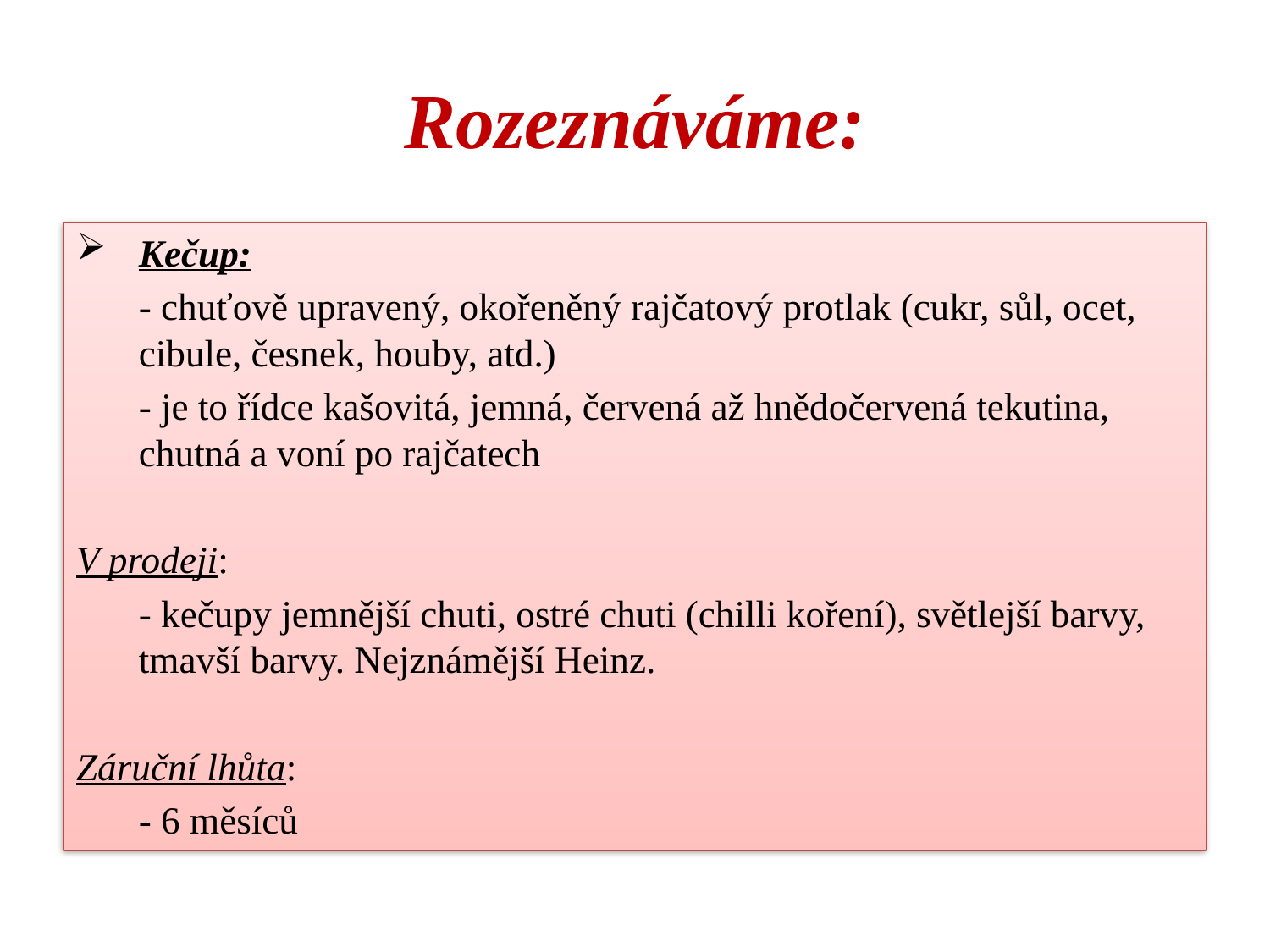

# Rozeznáváme:
Kečup:
	- chuťově upravený, okořeněný rajčatový protlak (cukr, sůl, ocet, cibule, česnek, houby, atd.)
	- je to řídce kašovitá, jemná, červená až hnědočervená tekutina, chutná a voní po rajčatech

V prodeji:
	- kečupy jemnější chuti, ostré chuti (chilli koření), světlejší barvy, tmavší barvy. Nejznámější Heinz.

Záruční lhůta:
	- 6 měsíců